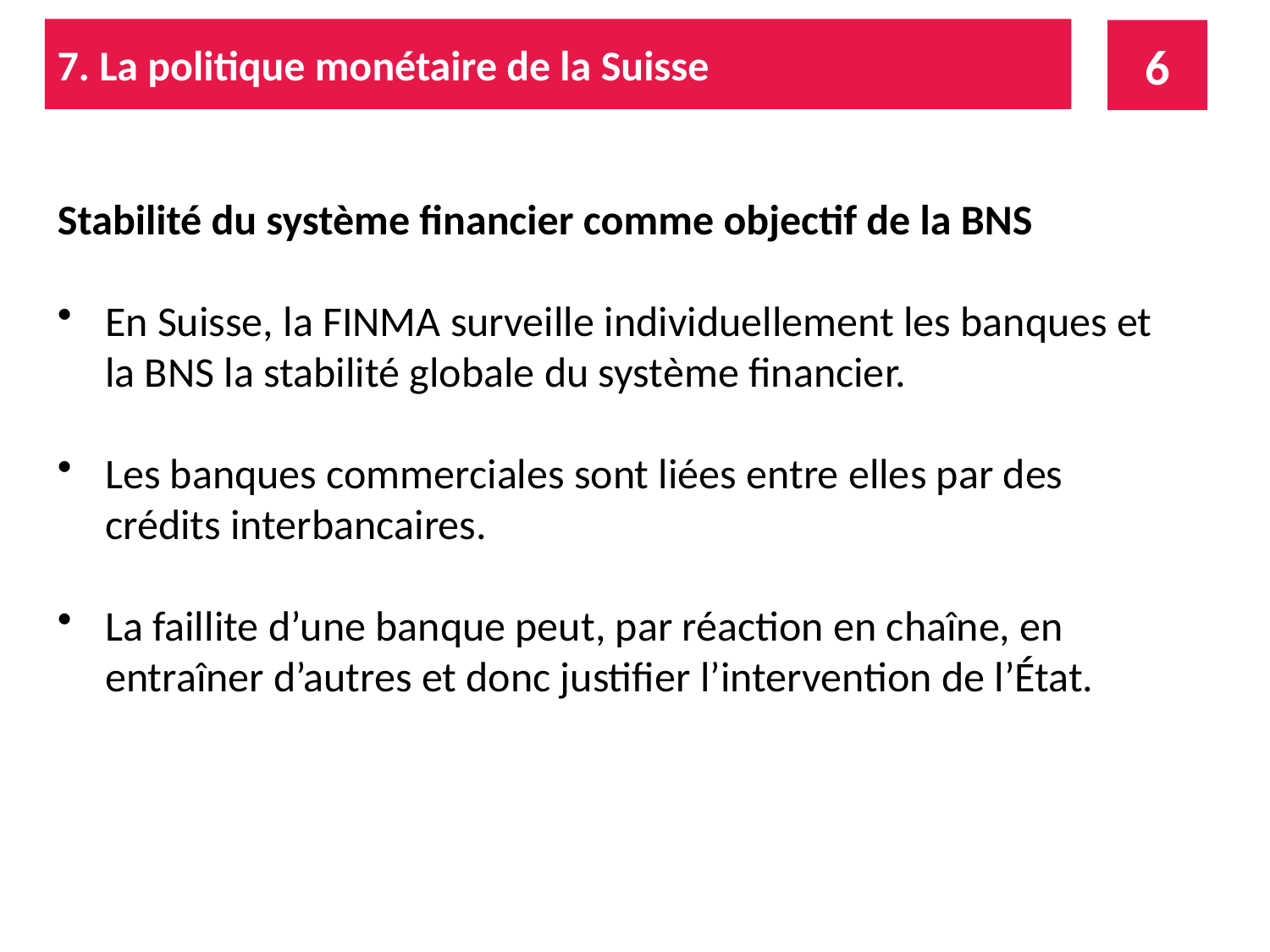

7. La politique monétaire de la Suisse
6

Stabilité du système financier comme objectif de la BNS

En Suisse, la FINMA surveille individuellement les banques et la BNS la stabilité globale du système financier.

Les banques commerciales sont liées entre elles par des crédits interbancaires.

La faillite d’une banque peut, par réaction en chaîne, en entraîner d’autres et donc justifier l’intervention de l’État.